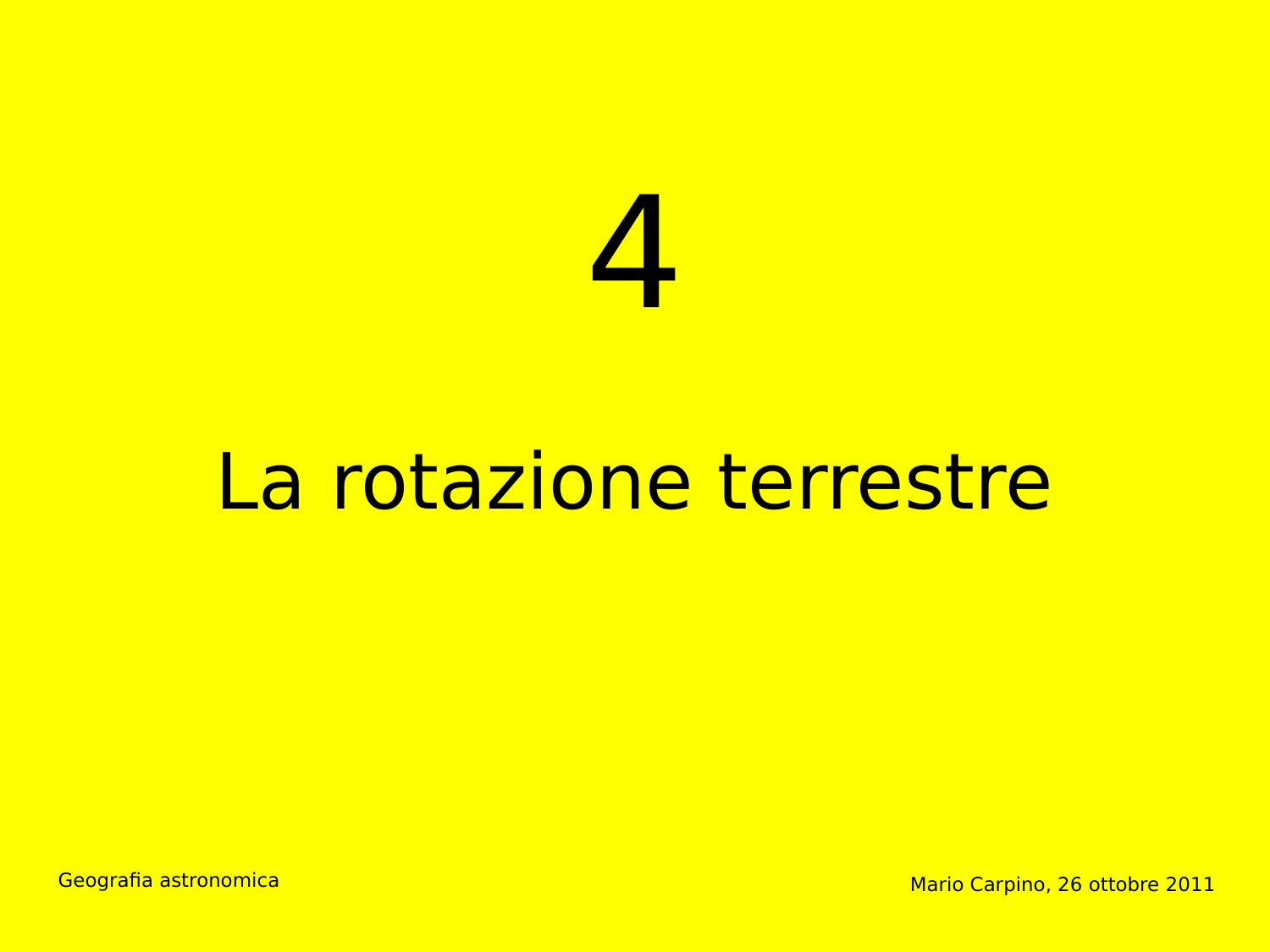

4

La rotazione terrestre
Geografia astronomica
Mario Carpino, 26 ottobre 2011